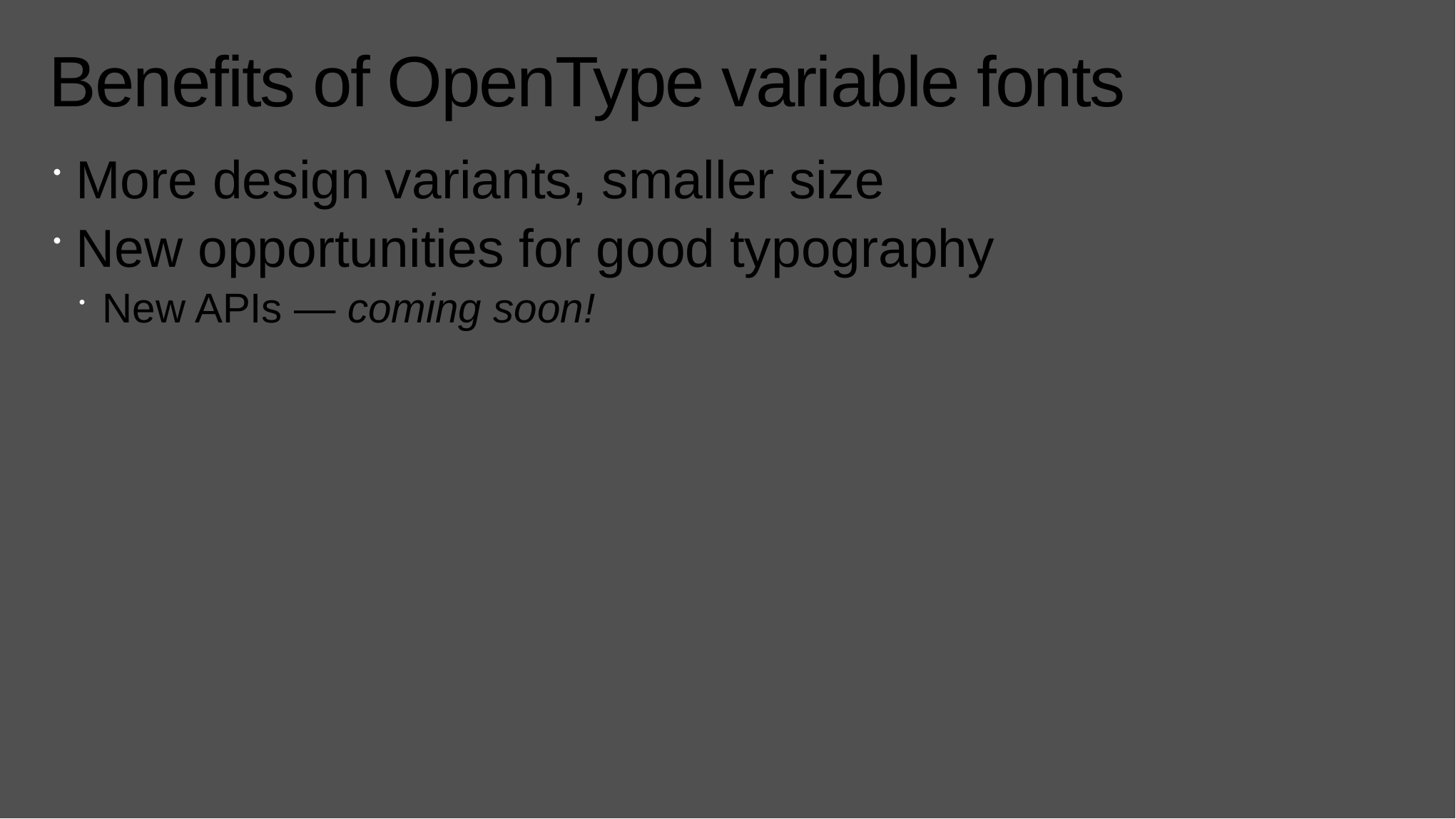

# Benefits of OpenType variable fonts
More design variants, smaller size
New opportunities for good typography
New APIs — coming soon!